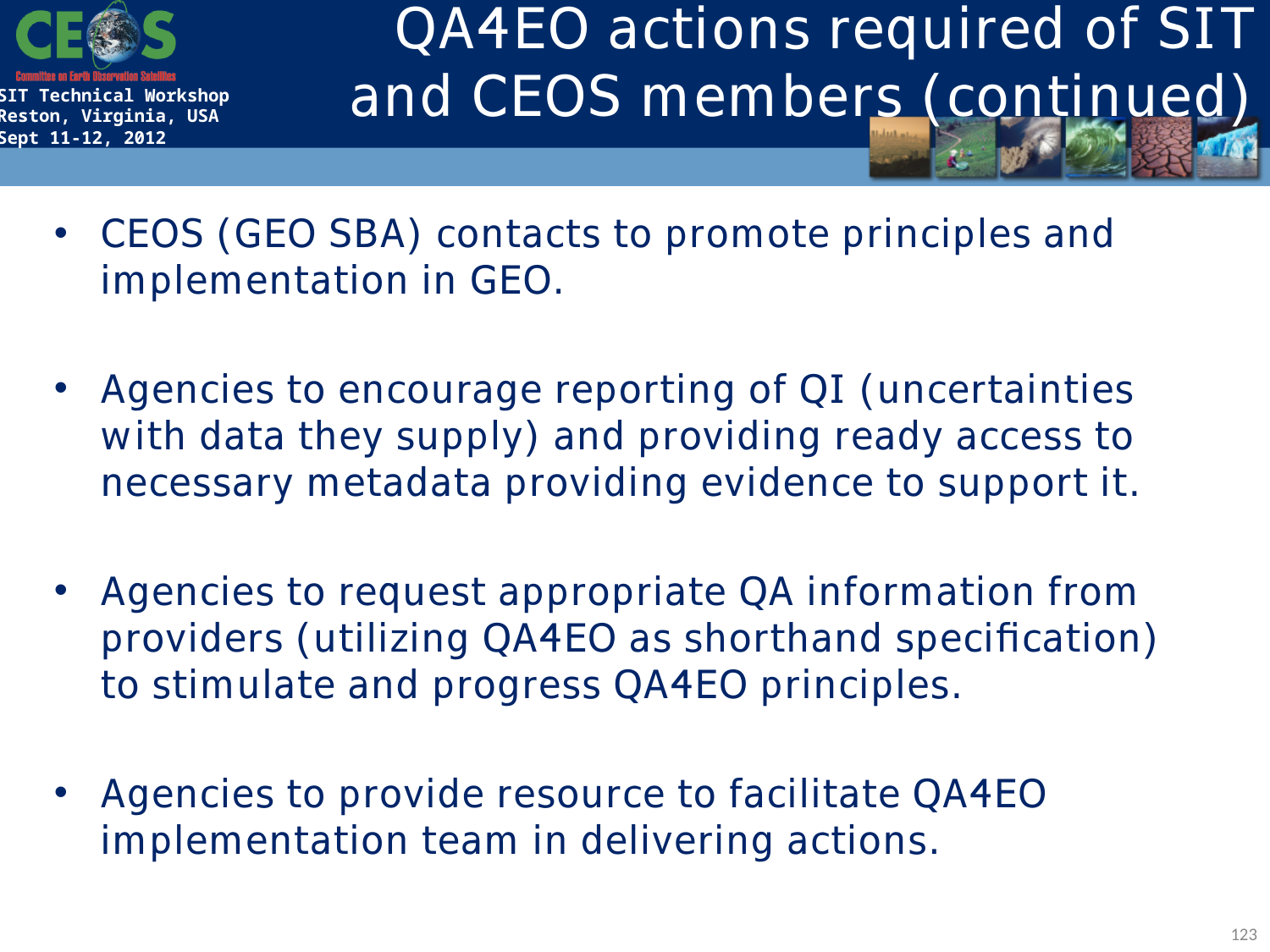

# QA4EO actions required of SIT and CEOS members (continued)
CEOS (GEO SBA) contacts to promote principles and implementation in GEO.

Agencies to encourage reporting of QI (uncertainties with data they supply) and providing ready access to necessary metadata providing evidence to support it.

Agencies to request appropriate QA information from providers (utilizing QA4EO as shorthand specification) to stimulate and progress QA4EO principles.

Agencies to provide resource to facilitate QA4EO implementation team in delivering actions.
123